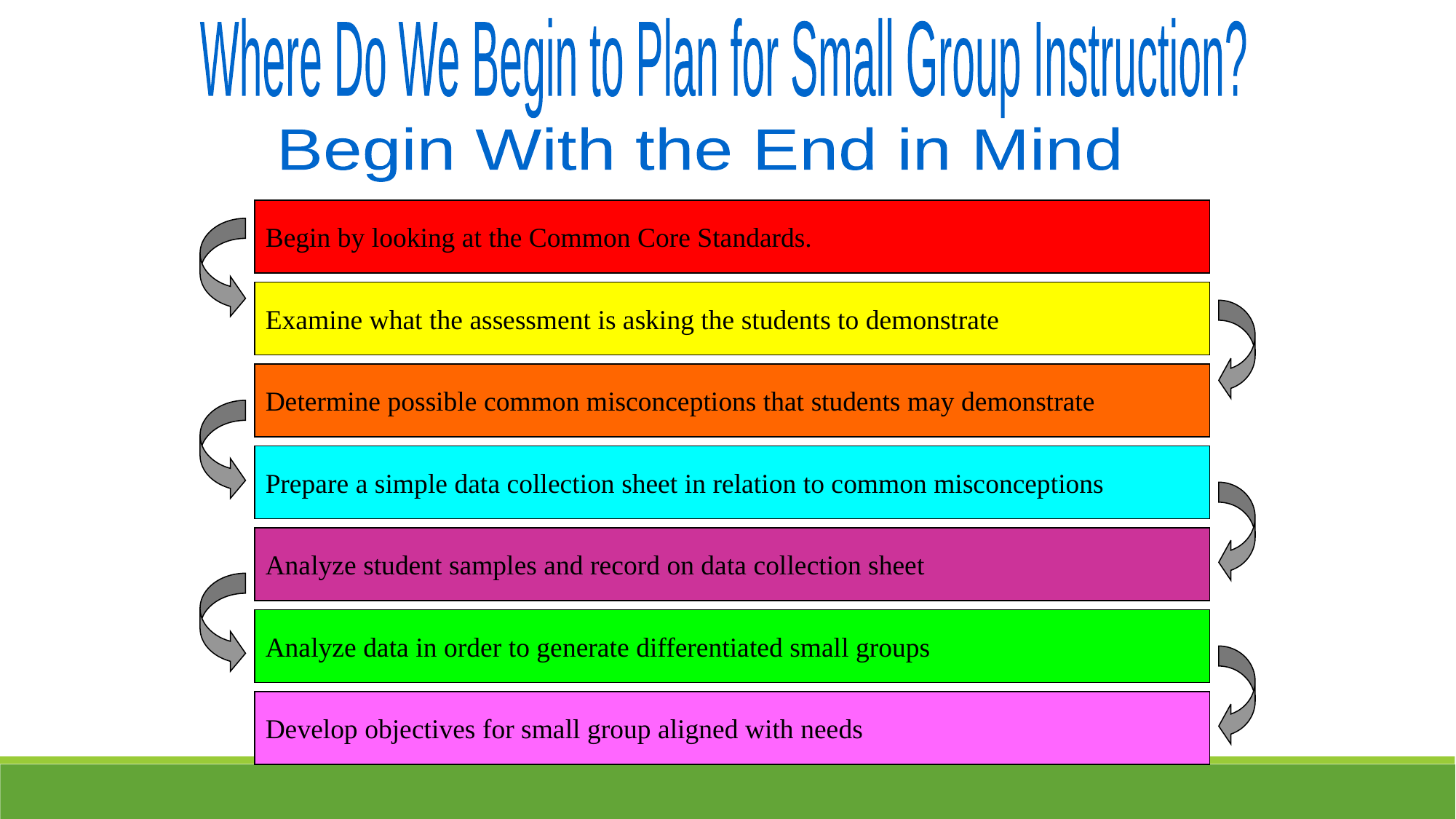

Where Do We Begin to Plan for Small Group Instruction?
Begin With the End in Mind
Begin by looking at the Common Core Standards.

Examine what the assessment is asking the students to demonstrate

Determine possible common misconceptions that students may demonstrate

Prepare a simple data collection sheet in relation to common misconceptions

Analyze student samples and record on data collection sheet

Analyze data in order to generate differentiated small groups

Develop objectives for small group aligned with needs